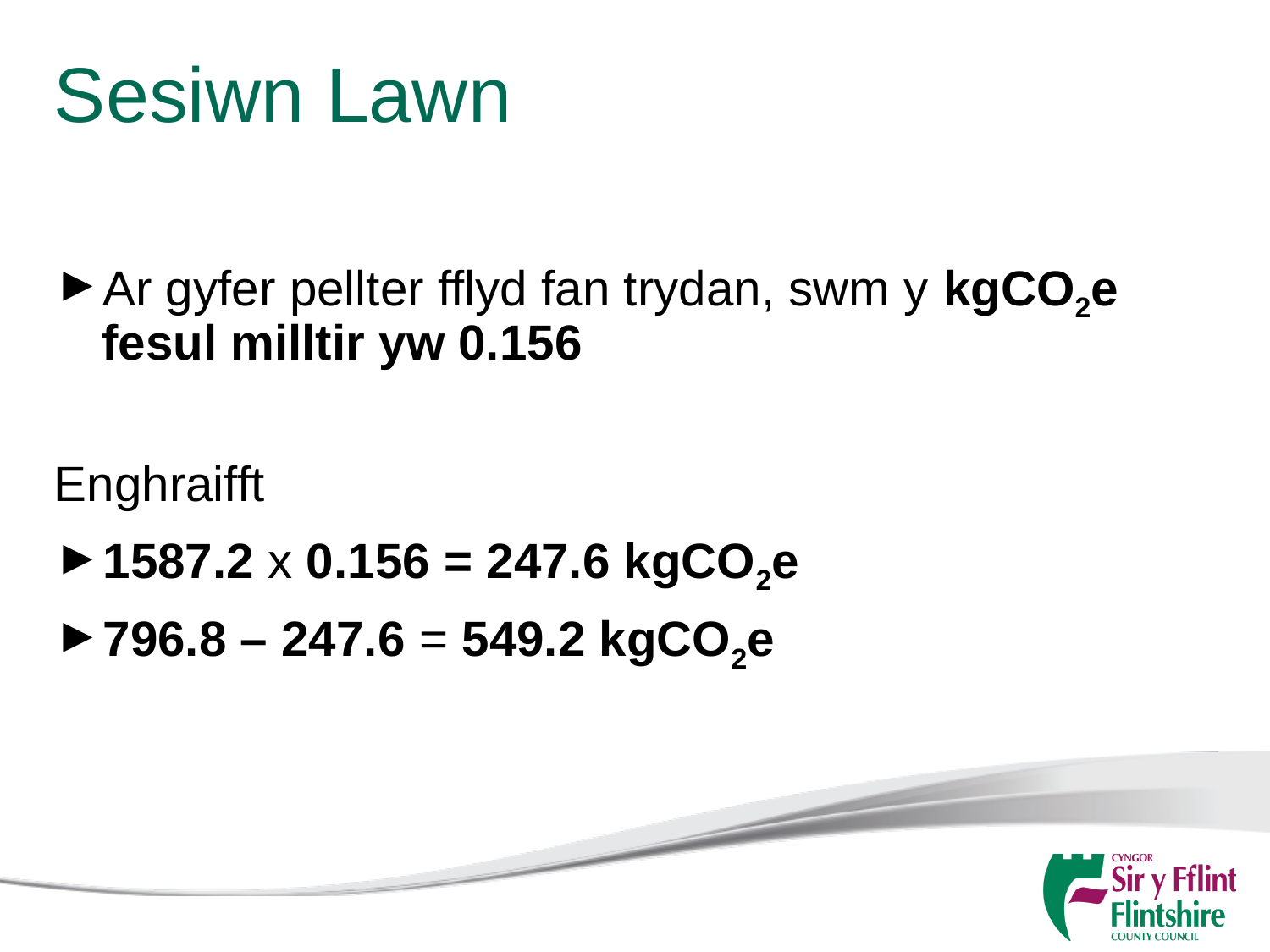

# Sesiwn Lawn

Ar gyfer pellter fflyd fan trydan, swm y kgCO2e fesul milltir yw 0.156

Enghraifft
1587.2 x 0.156 = 247.6 kgCO2e
796.8 – 247.6 = 549.2 kgCO2e